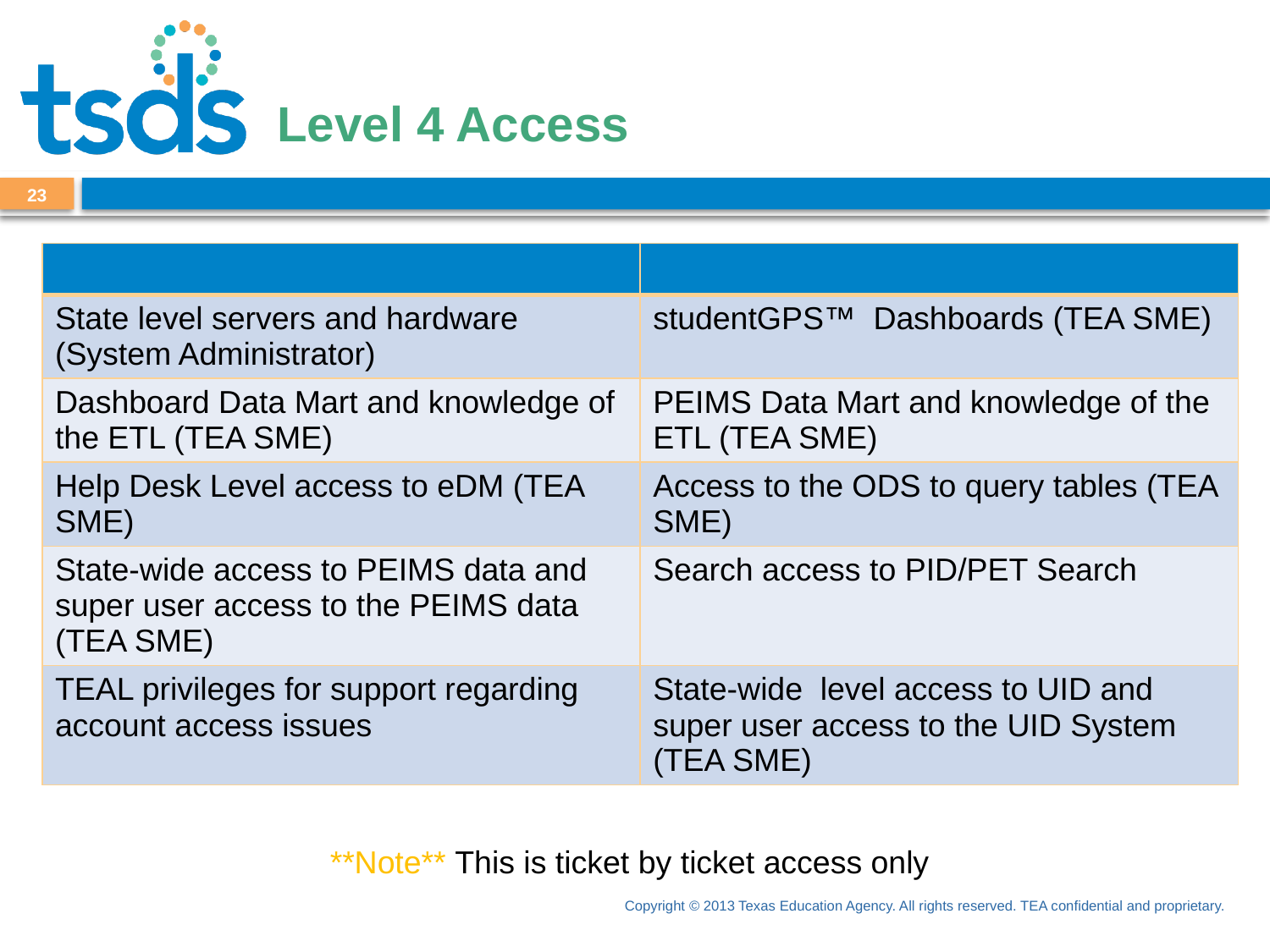

# Level 4 Access
23
|  |  |
| --- | --- |
| State level servers and hardware (System Administrator) | studentGPS™ Dashboards (TEA SME) |
| Dashboard Data Mart and knowledge of the ETL (TEA SME) | PEIMS Data Mart and knowledge of the ETL (TEA SME) |
| Help Desk Level access to eDM (TEA SME) | Access to the ODS to query tables (TEA SME) |
| State-wide access to PEIMS data and super user access to the PEIMS data (TEA SME) | Search access to PID/PET Search |
| TEAL privileges for support regarding account access issues | State-wide level access to UID and super user access to the UID System (TEA SME) |
**Note** This is ticket by ticket access only